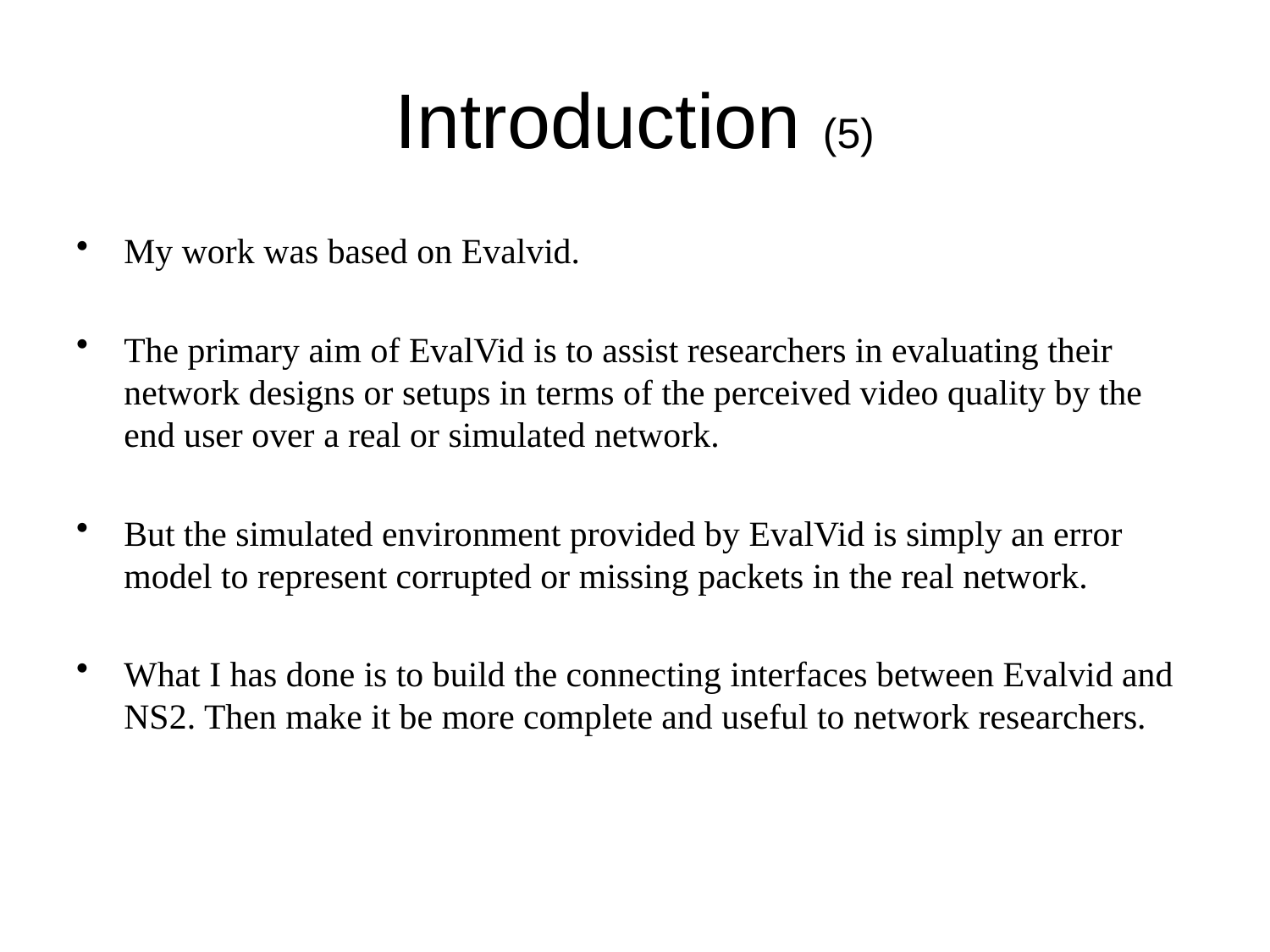

# Introduction (5)
My work was based on Evalvid.

The primary aim of EvalVid is to assist researchers in evaluating their network designs or setups in terms of the perceived video quality by the end user over a real or simulated network.

But the simulated environment provided by EvalVid is simply an error model to represent corrupted or missing packets in the real network.

What I has done is to build the connecting interfaces between Evalvid and NS2. Then make it be more complete and useful to network researchers.